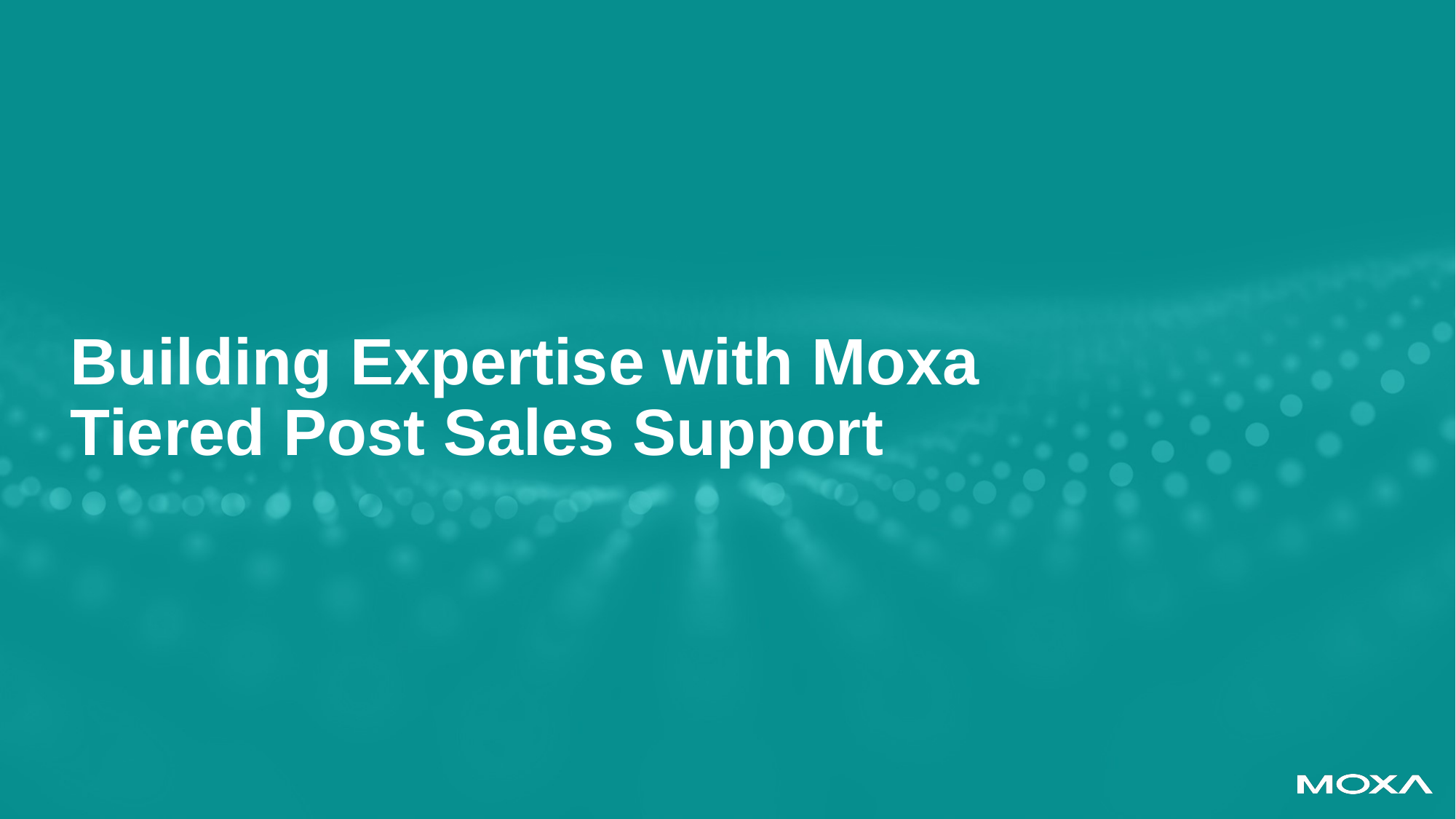

# Building Expertise with Moxa Tiered Post Sales Support